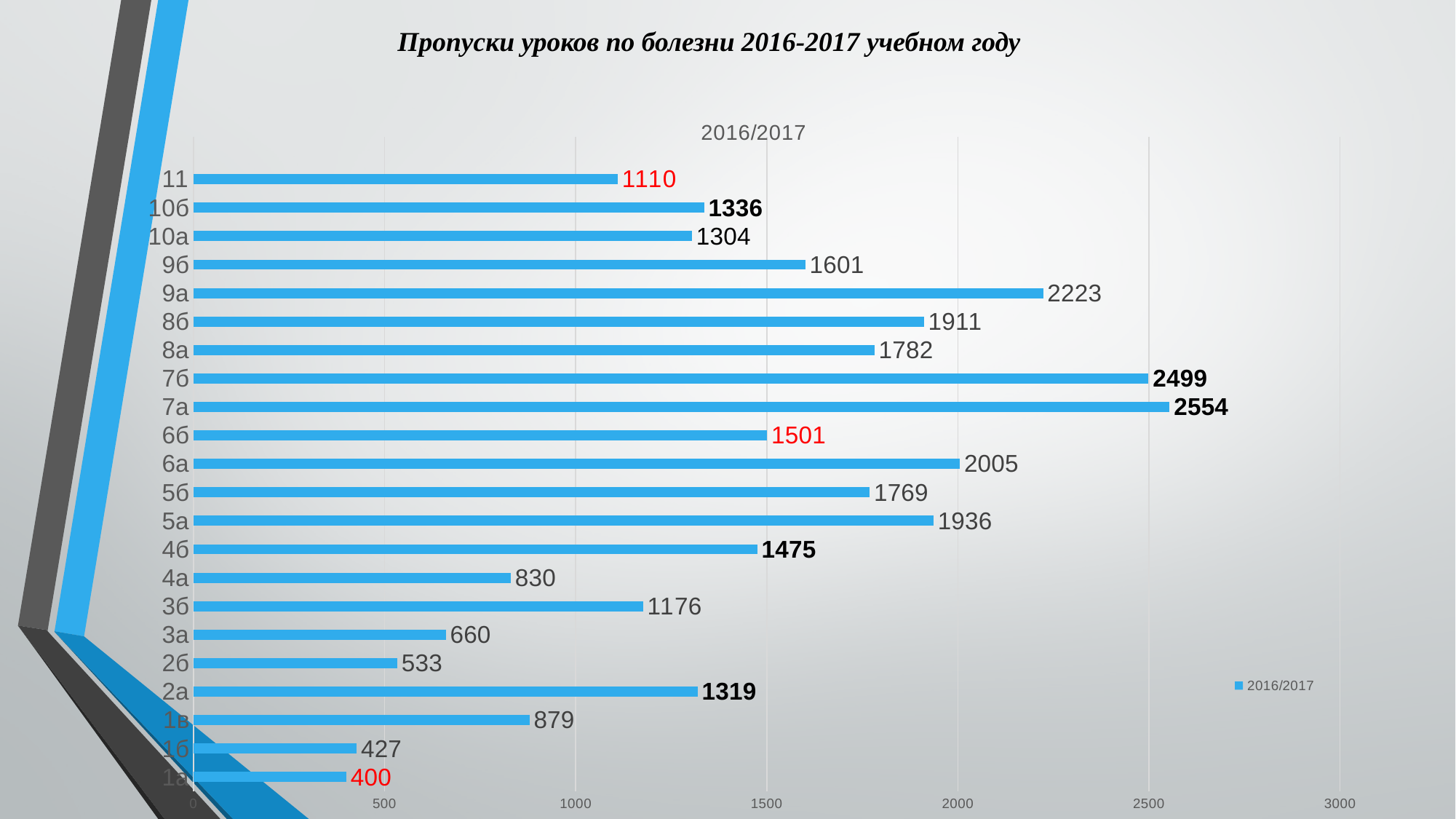

Пропуски уроков по болезни 2016-2017 учебном году

### Chart:

| Category | 2016/2017 |
|---|---|
| 1а | 400.0 |
| 1б | 427.0 |
| 1в | 879.0 |
| 2а | 1319.0 |
| 2б | 533.0 |
| 3а | 660.0 |
| 3б | 1176.0 |
| 4а | 830.0 |
| 4б | 1475.0 |
| 5а | 1936.0 |
| 5б | 1769.0 |
| 6а | 2005.0 |
| 6б | 1501.0 |
| 7а | 2554.0 |
| 7б | 2499.0 |
| 8а | 1782.0 |
| 8б | 1911.0 |
| 9а | 2223.0 |
| 9б | 1601.0 |
| 10а | 1304.0 |
| 10б | 1336.0 |
| 11 | 1110.0 |